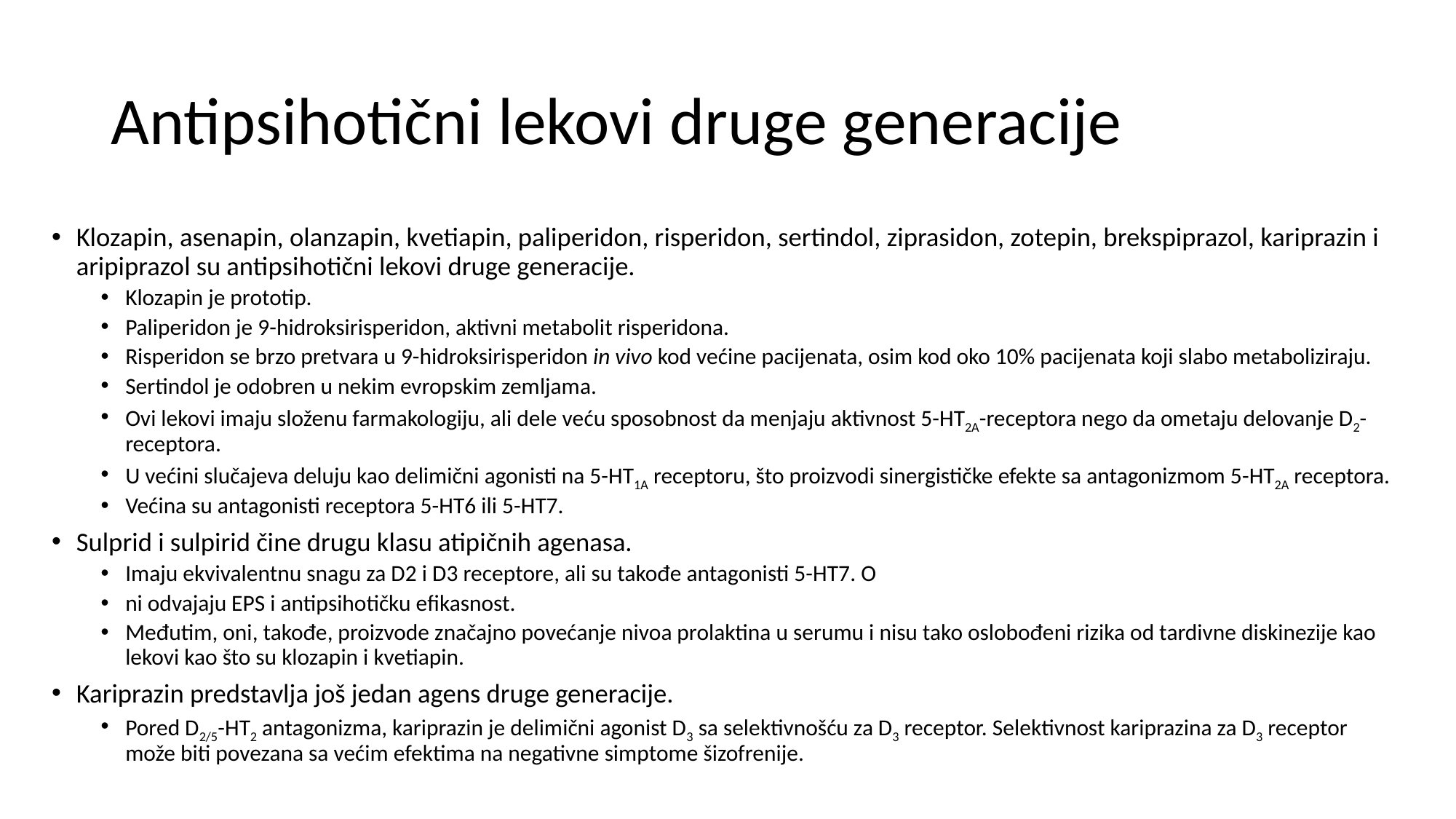

# Antipsihotični lekovi druge generacije
Klozapin, asenapin, olanzapin, kvetiapin, paliperidon, risperidon, sertindol, ziprasidon, zotepin, brekspiprazol, kariprazin i aripiprazol su antipsihotični lekovi druge generacije.
Klozapin je prototip.
Paliperidon je 9-hidroksirisperidon, aktivni metabolit risperidona.
Risperidon se brzo pretvara u 9-hidroksirisperidon in vivo kod većine pacijenata, osim kod oko 10% pacijenata koji slabo metaboliziraju.
Sertindol je odobren u nekim evropskim zemljama.
Ovi lekovi imaju složenu farmakologiju, ali dele veću sposobnost da menjaju aktivnost 5-HT2A-receptora nego da ometaju delovanje D2-receptora.
U većini slučajeva deluju kao delimični agonisti na 5-HT1A receptoru, što proizvodi sinergističke efekte sa antagonizmom 5-HT2A receptora.
Većina su antagonisti receptora 5-HT6 ili 5-HT7.
Sulprid i sulpirid čine drugu klasu atipičnih agenasa.
Imaju ekvivalentnu snagu za D2 i D3 receptore, ali su takođe antagonisti 5-HT7. O
ni odvajaju EPS i antipsihotičku efikasnost.
Međutim, oni, takođe, proizvode značajno povećanje nivoa prolaktina u serumu i nisu tako oslobođeni rizika od tardivne diskinezije kao lekovi kao što su klozapin i kvetiapin.
Kariprazin predstavlja još jedan agens druge generacije.
Pored D2/5-HT2 antagonizma, kariprazin je delimični agonist D3 sa selektivnošću za D3 receptor. Selektivnost kariprazina za D3 receptor može biti povezana sa većim efektima na negativne simptome šizofrenije.